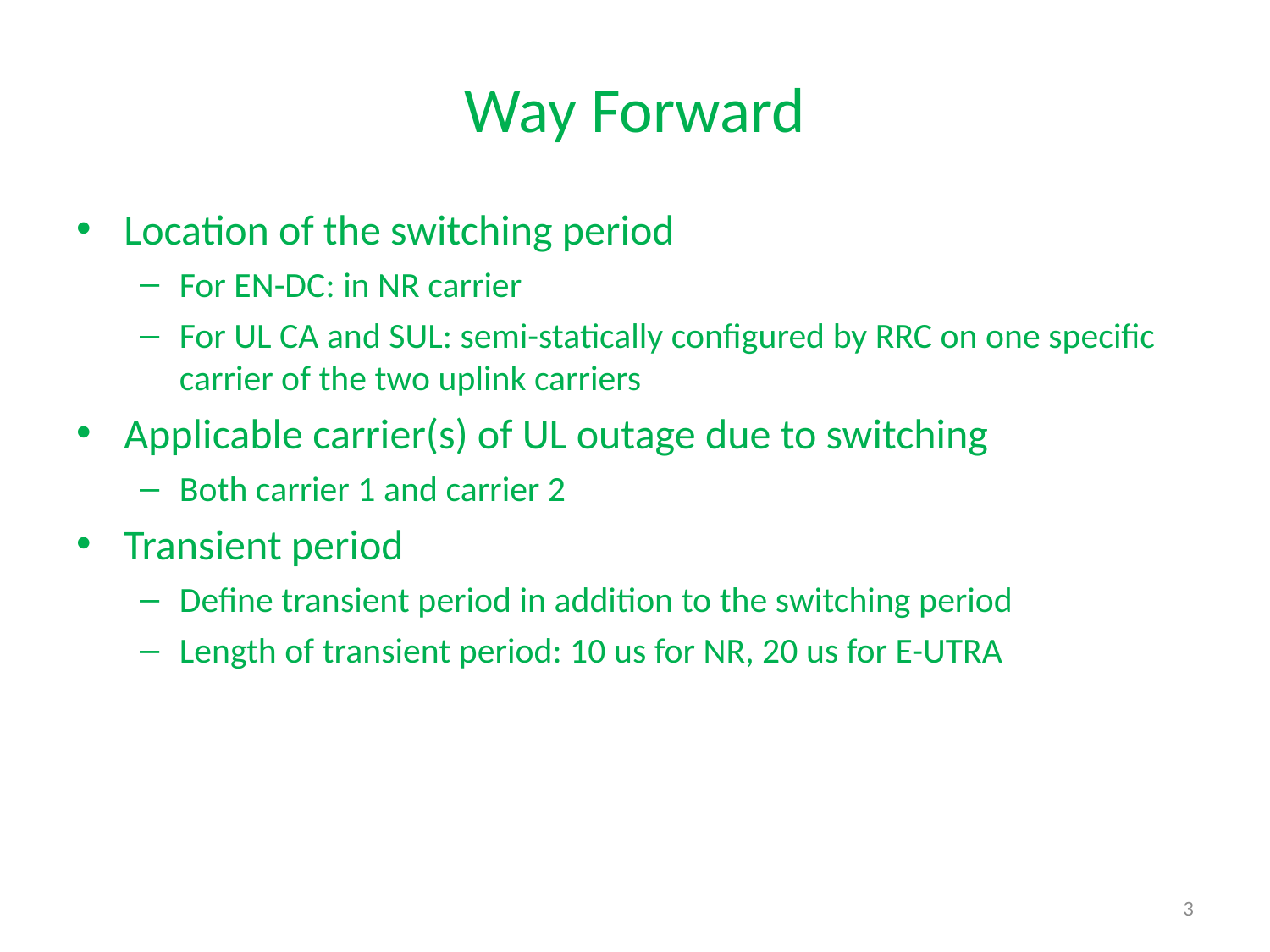

# Way Forward
Location of the switching period
For EN-DC: in NR carrier
For UL CA and SUL: semi-statically configured by RRC on one specific carrier of the two uplink carriers
Applicable carrier(s) of UL outage due to switching
Both carrier 1 and carrier 2
Transient period
Define transient period in addition to the switching period
Length of transient period: 10 us for NR, 20 us for E-UTRA

3